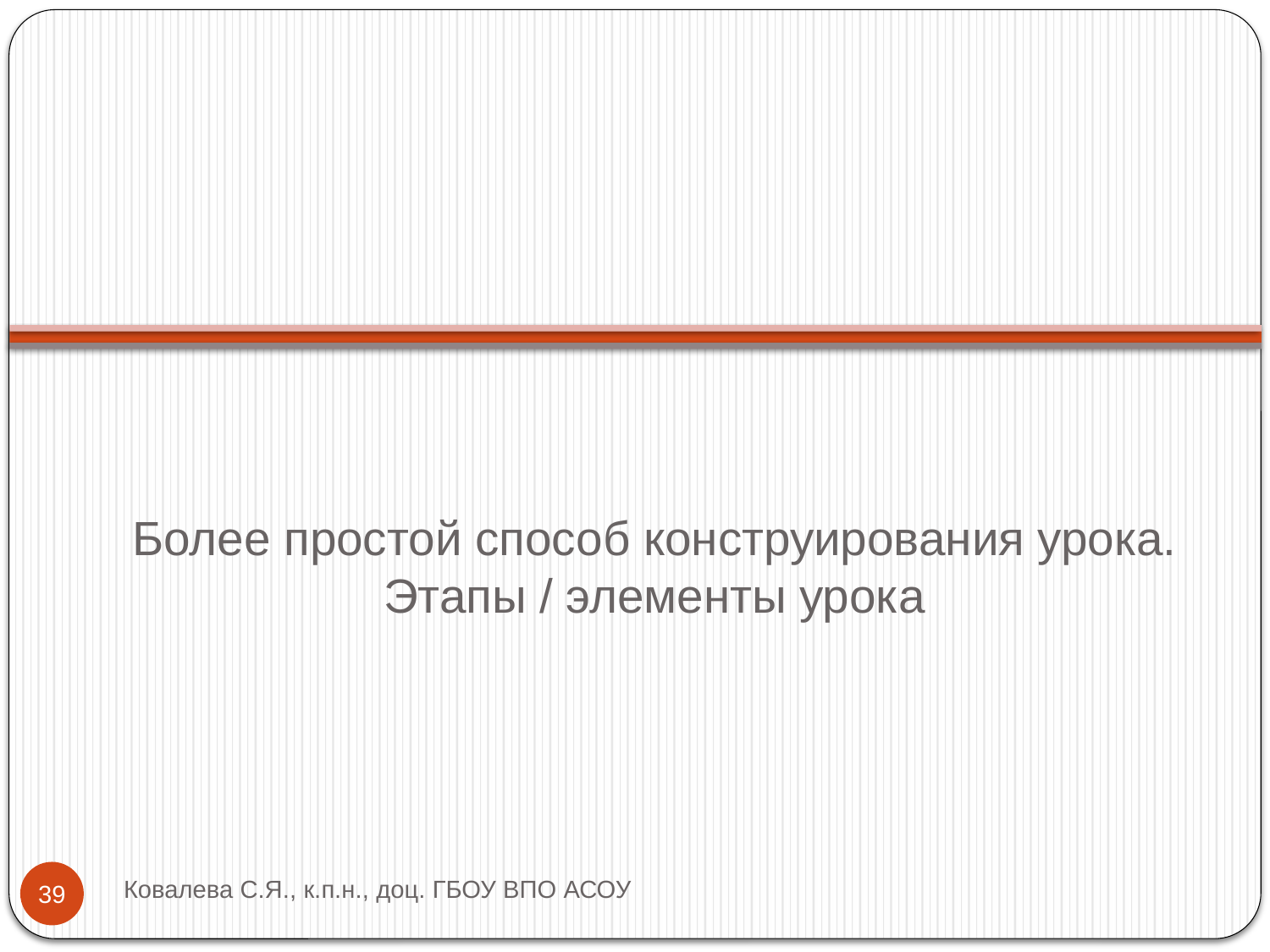

# Более простой способ конструирования урока. Этапы / элементы урока
Ковалева С.Я., к.п.н., доц. ГБОУ ВПО АСОУ
39